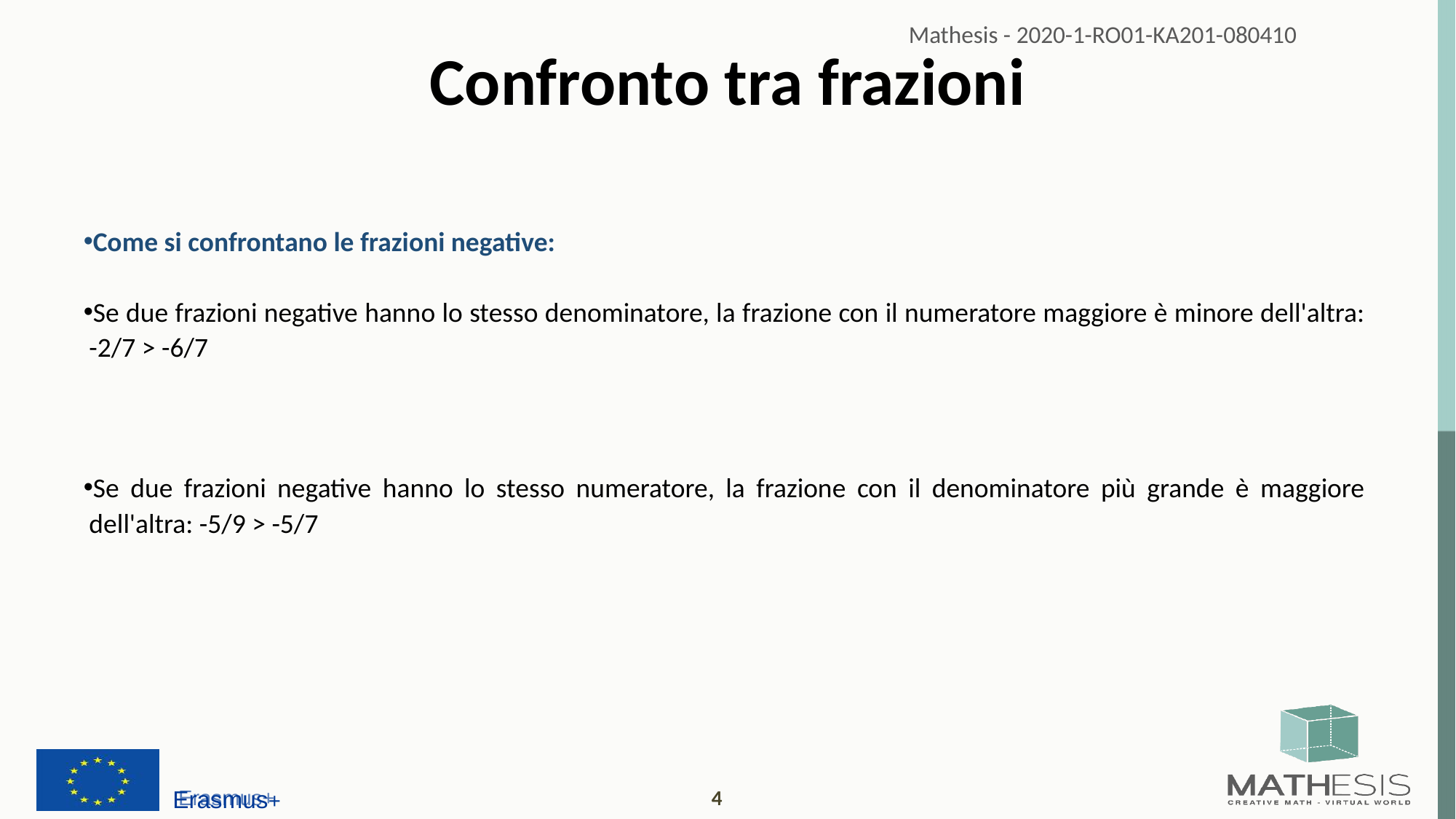

# Confronto tra frazioni
Come si confrontano le frazioni negative:
Se due frazioni negative hanno lo stesso denominatore, la frazione con il numeratore maggiore è minore dell'altra: -2/7 > -6/7

Se due frazioni negative hanno lo stesso numeratore, la frazione con il denominatore più grande è maggiore dell'altra: -5/9 > -5/7